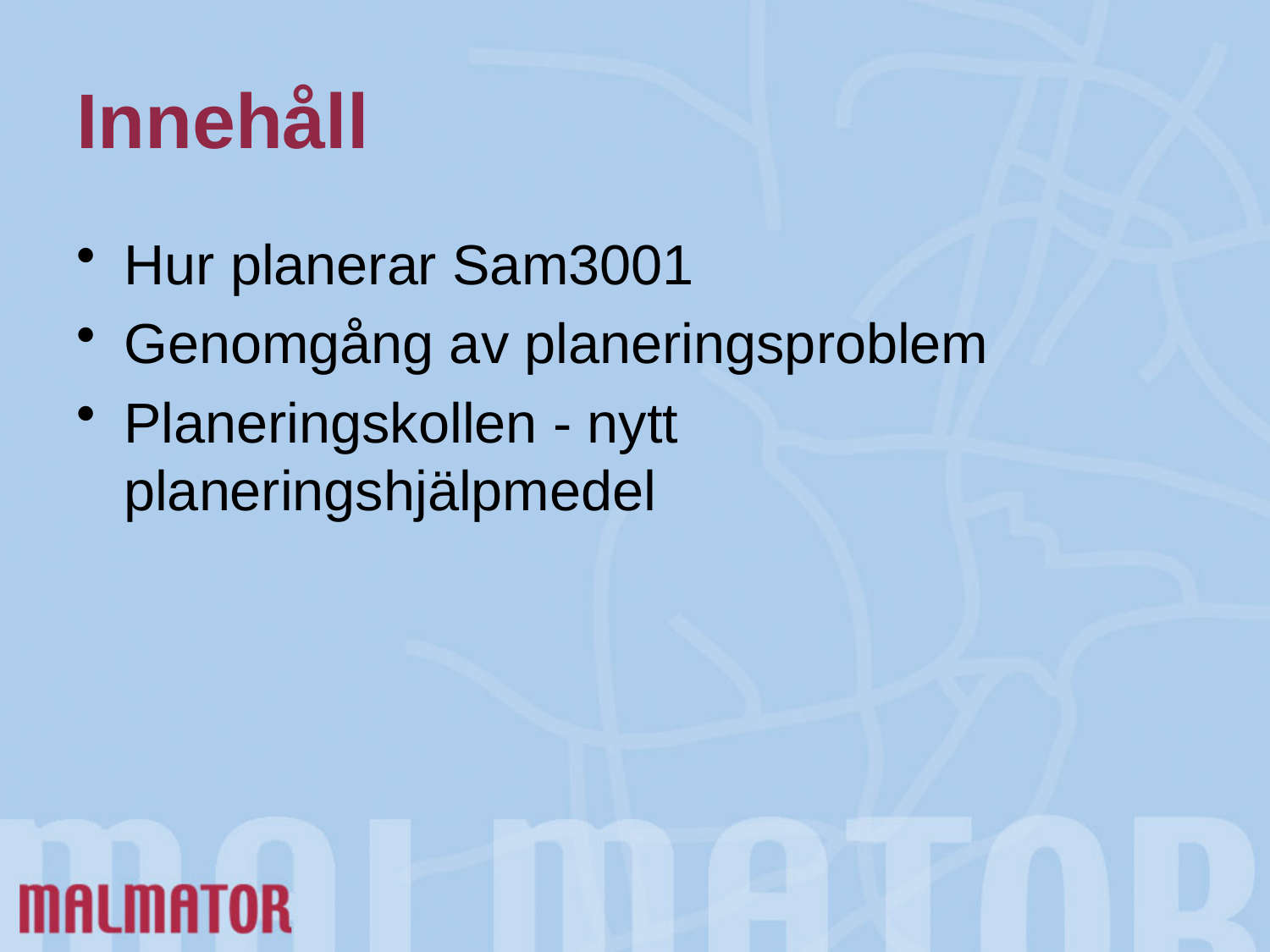

# Innehåll
Hur planerar Sam3001
Genomgång av planeringsproblem
Planeringskollen - nytt planeringshjälpmedel